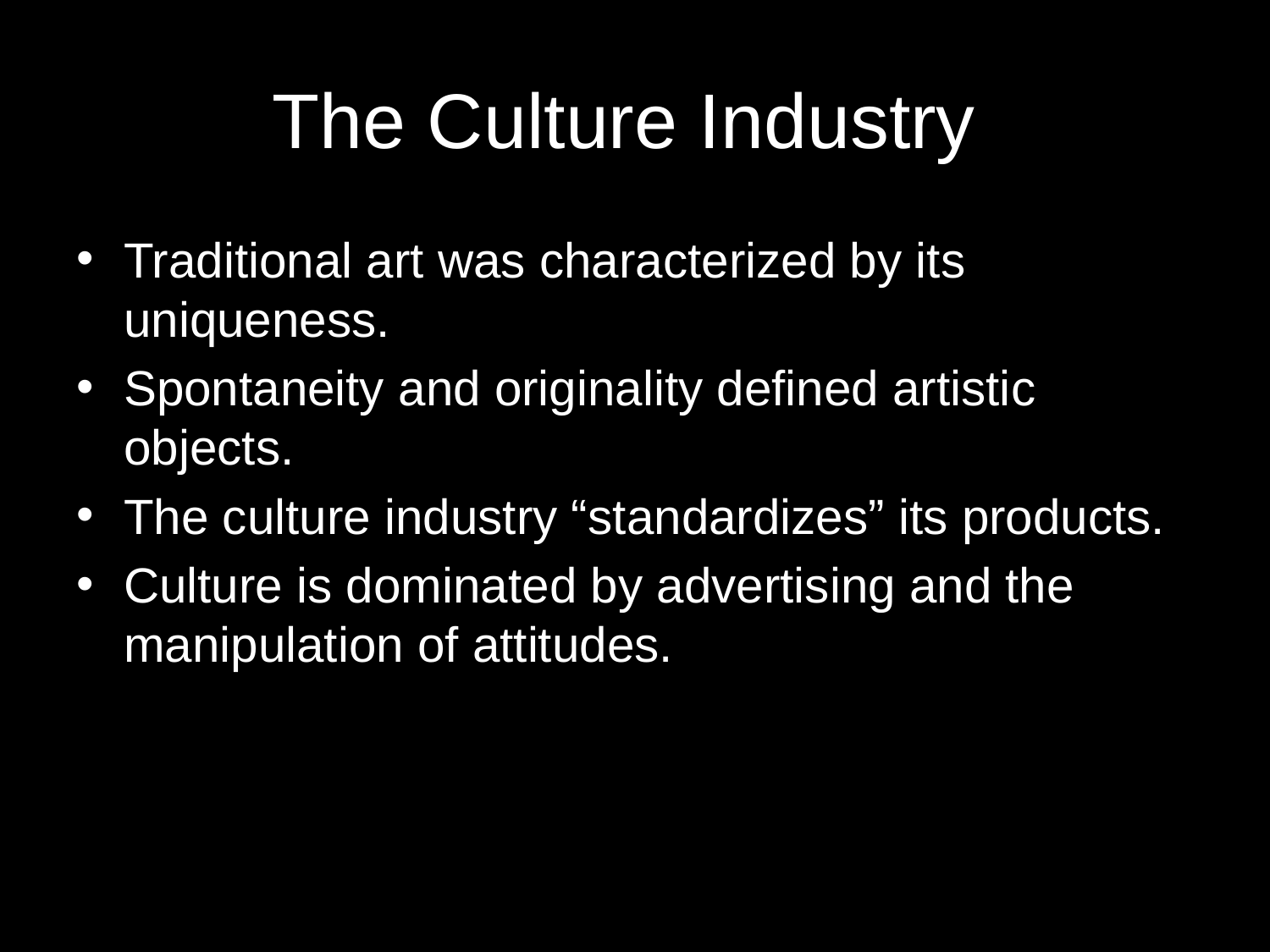

# The Culture Industry
Traditional art was characterized by its uniqueness.
Spontaneity and originality defined artistic objects.
The culture industry “standardizes” its products.
Culture is dominated by advertising and the manipulation of attitudes.